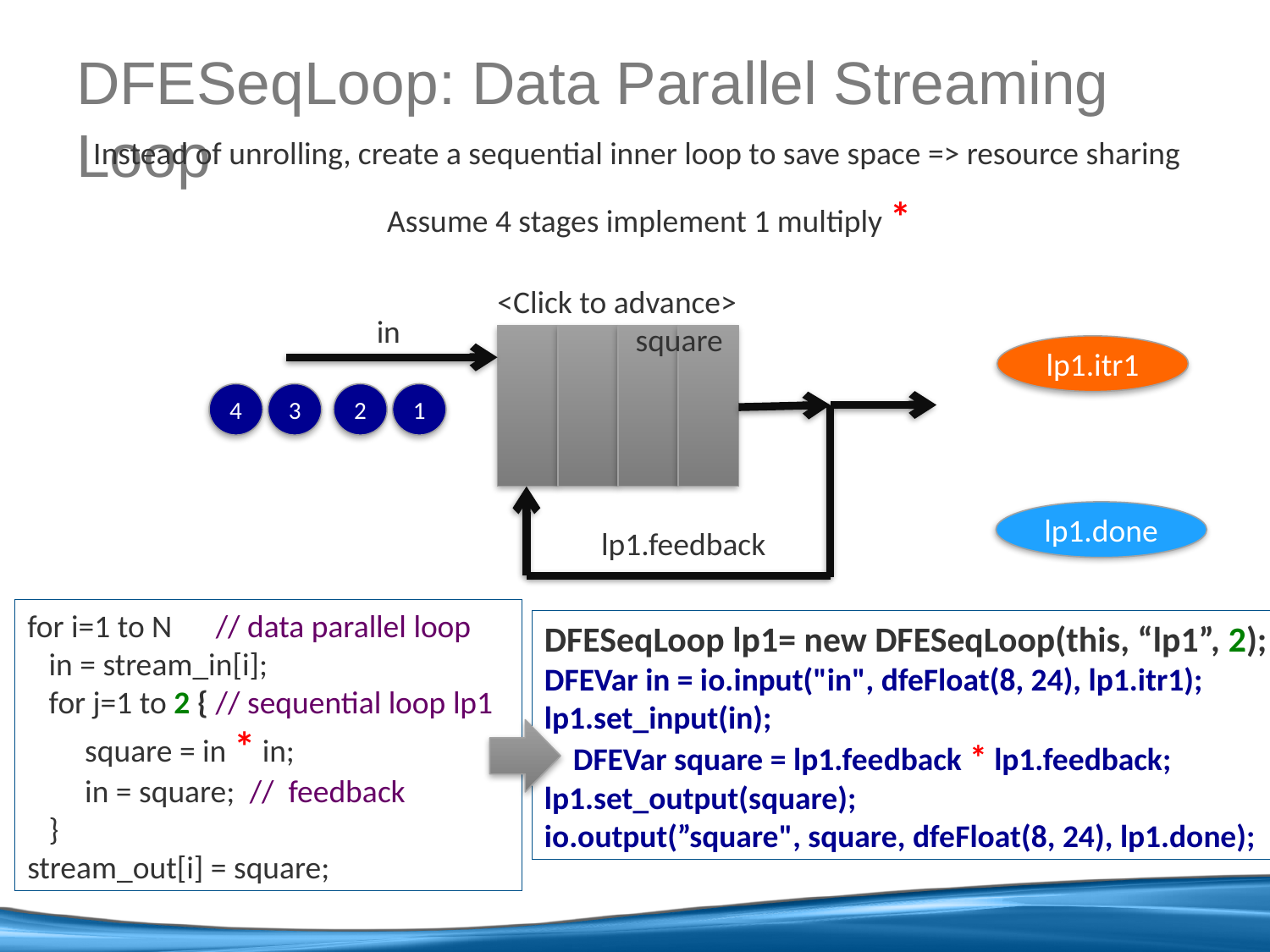

# DFESeqLoop: Data Parallel Streaming Loop
Instead of unrolling, create a sequential inner loop to save space => resource sharing
Assume 4 stages implement 1 multiply *
<Click to advance>
in
square

lp1.itr1
4
3
2
1
lp1.done
lp1.feedback
for i=1 to N      // data parallel loop
   in = stream_in[i];
   for j=1 to 2 { // sequential loop lp1
        square = in * in;
        in = square;  //  feedback
   }
stream_out[i] = square;
DFESeqLoop lp1= new DFESeqLoop(this, “lp1”, 2);
DFEVar in = io.input("in", dfeFloat(8, 24), lp1.itr1);  lp1.set_input(in);
    DFEVar square = lp1.feedback * lp1.feedback;
lp1.set_output(square);
io.output(”square", square, dfeFloat(8, 24), lp1.done);